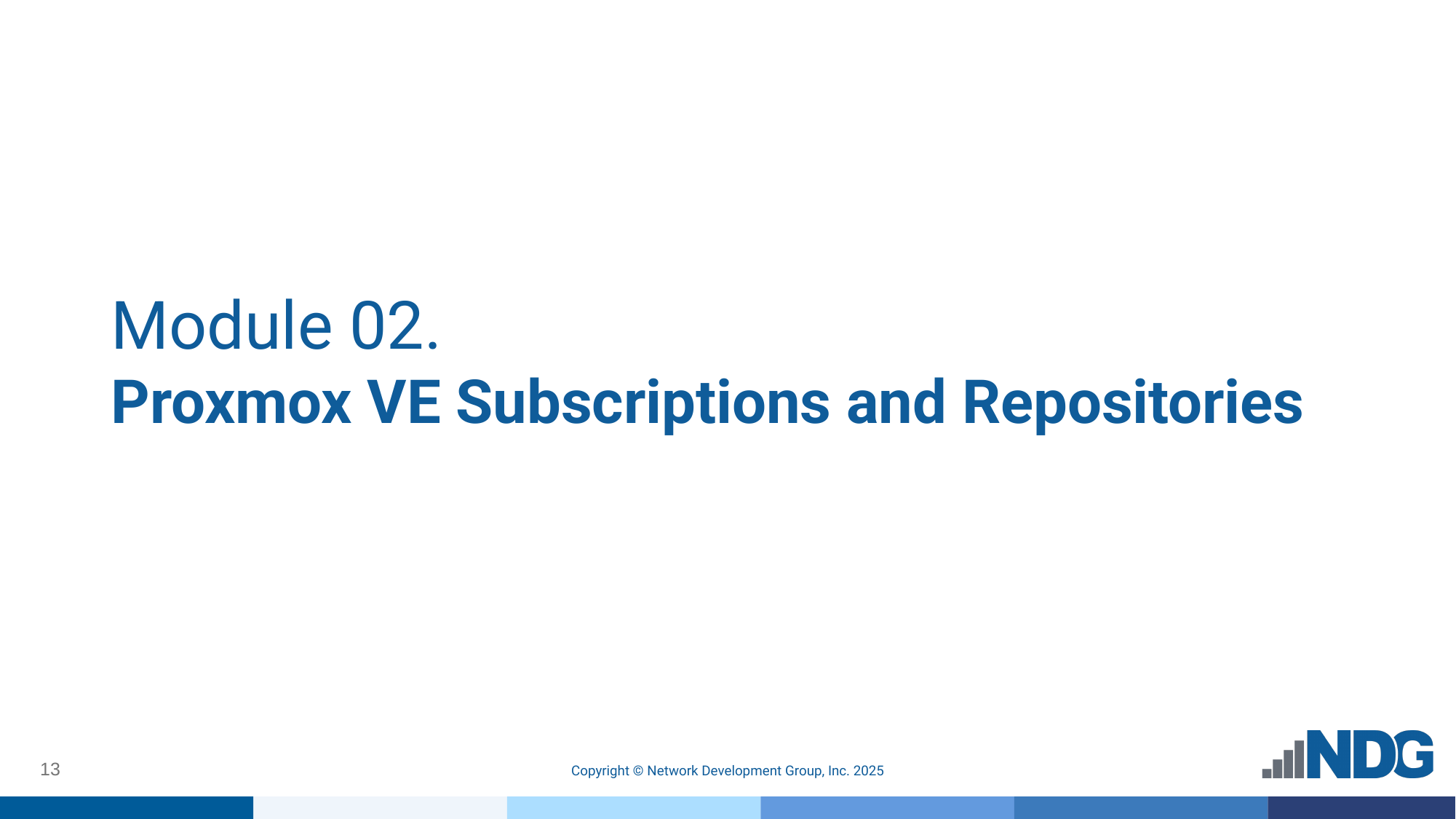

# Module 02.
Proxmox VE Subscriptions and Repositories